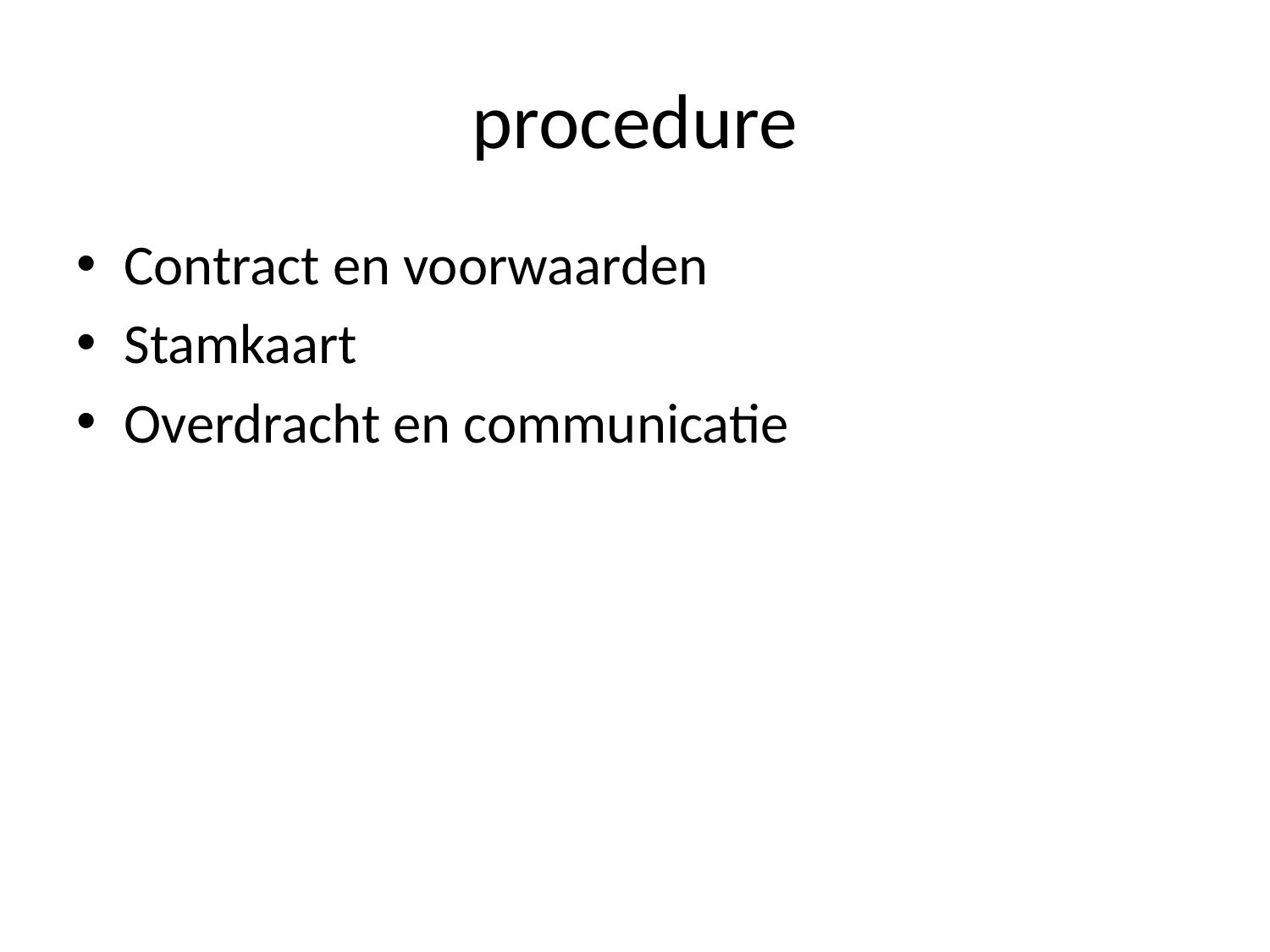

# procedure
Contract en voorwaarden
Stamkaart
Overdracht en communicatie